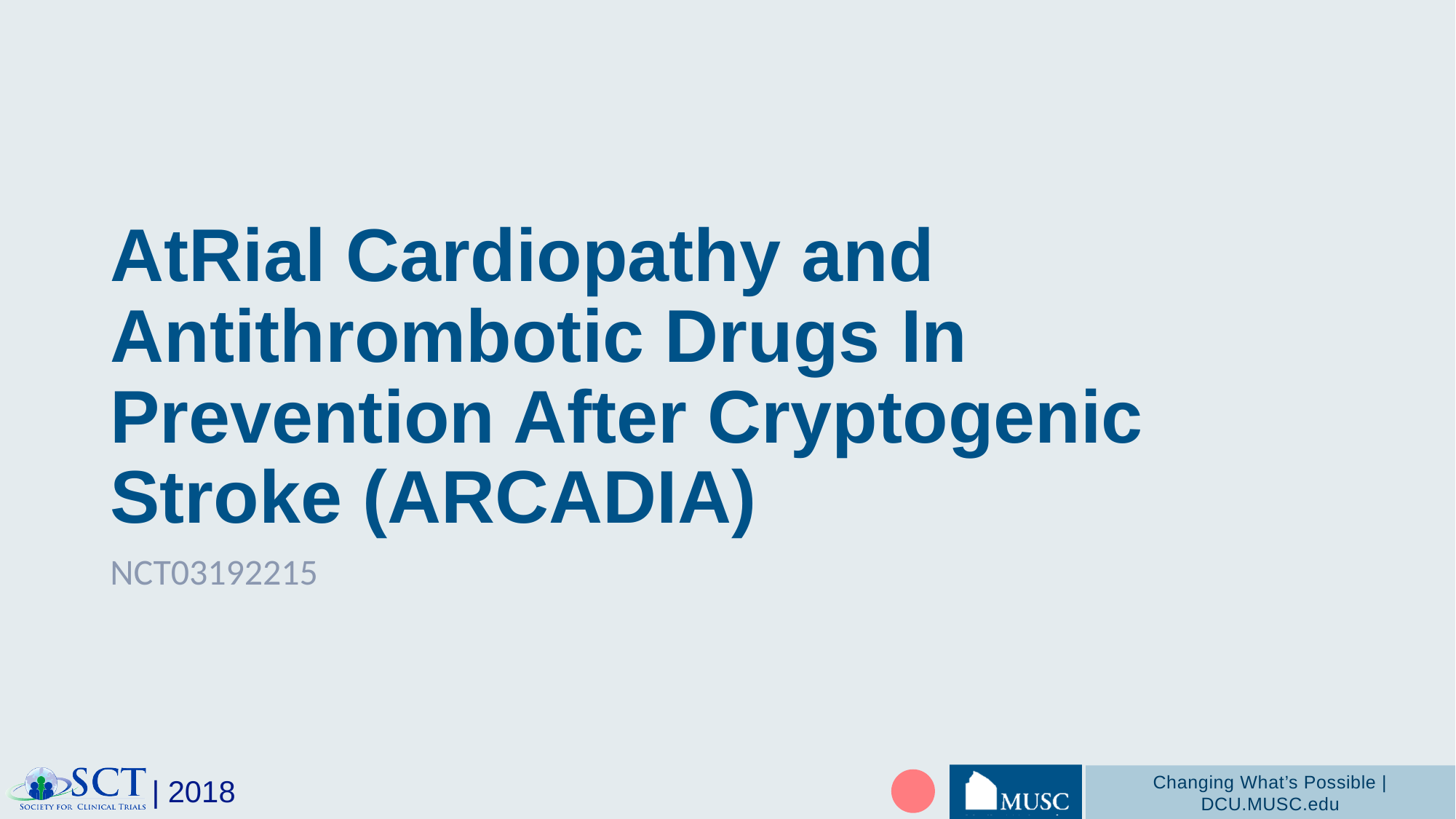

# AtRial Cardiopathy and Antithrombotic Drugs In Prevention After Cryptogenic Stroke (ARCADIA)
NCT03192215